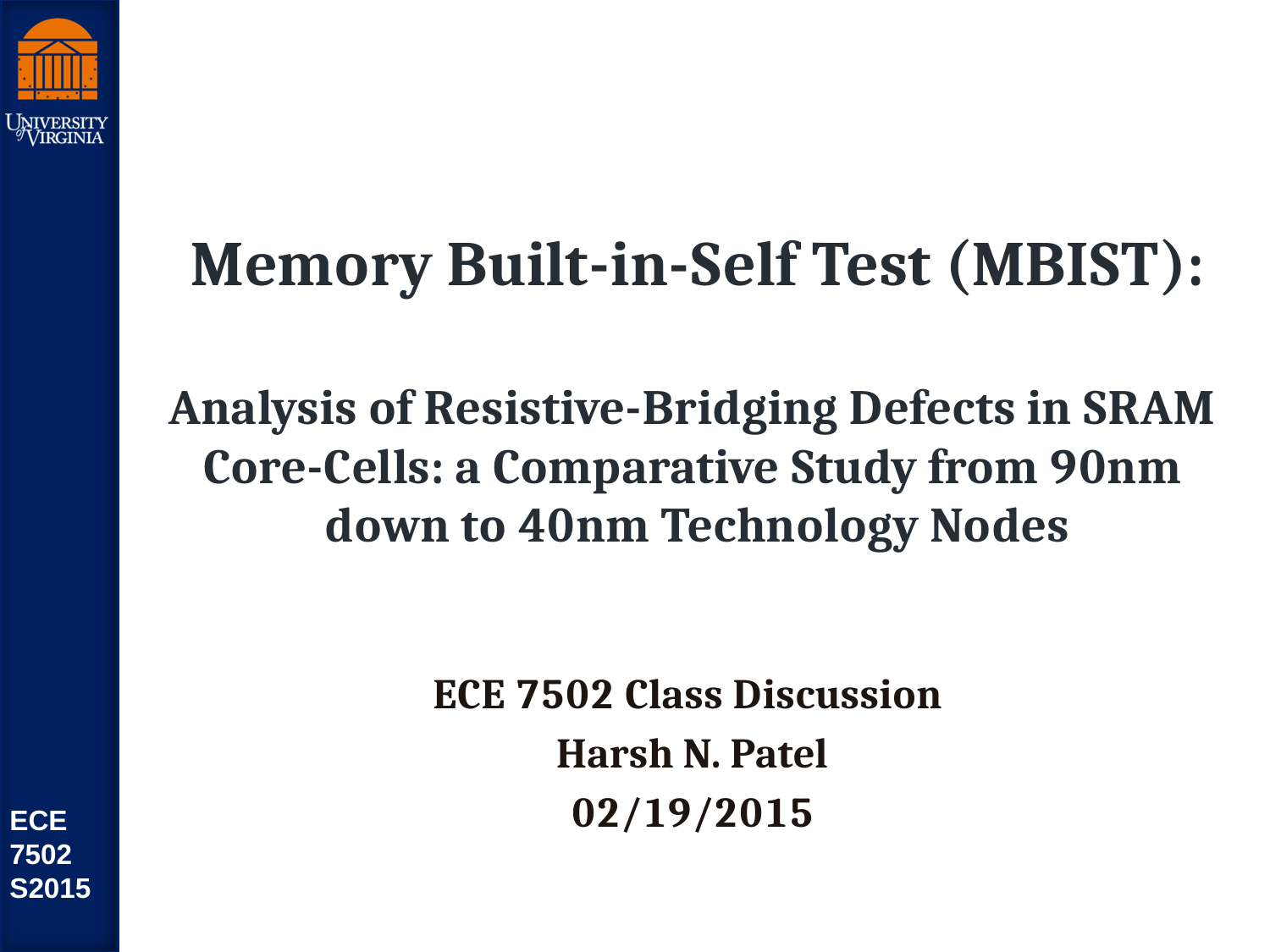

# Memory Built-in-Self Test (MBIST): Analysis of Resistive-Bridging Defects in SRAM Core-Cells: a Comparative Study from 90nm down to 40nm Technology Nodes
ECE 7502 Class Discussion
Harsh N. Patel
02/19/2015